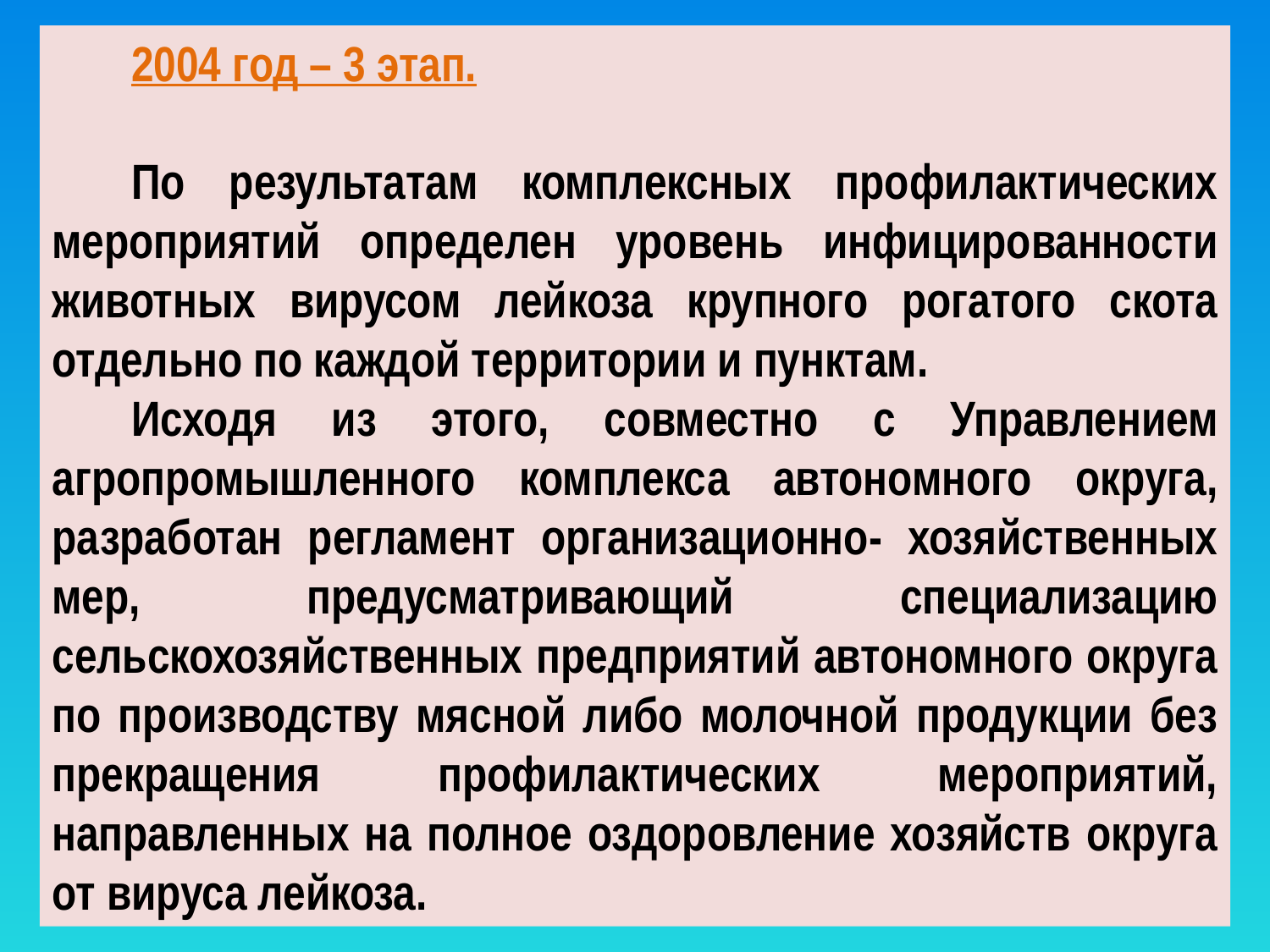

2004 год – 3 этап.

По результатам комплексных профилактических мероприятий определен уровень инфицированности животных вирусом лейкоза крупного рогатого скота отдельно по каждой территории и пунктам.
Исходя из этого, совместно с Управлением агропромышленного комплекса автономного округа, разработан регламент организационно- хозяйственных мер, предусматривающий специализацию сельскохозяйственных предприятий автономного округа по производству мясной либо молочной продукции без прекращения профилактических мероприятий, направленных на полное оздоровление хозяйств округа от вируса лейкоза.